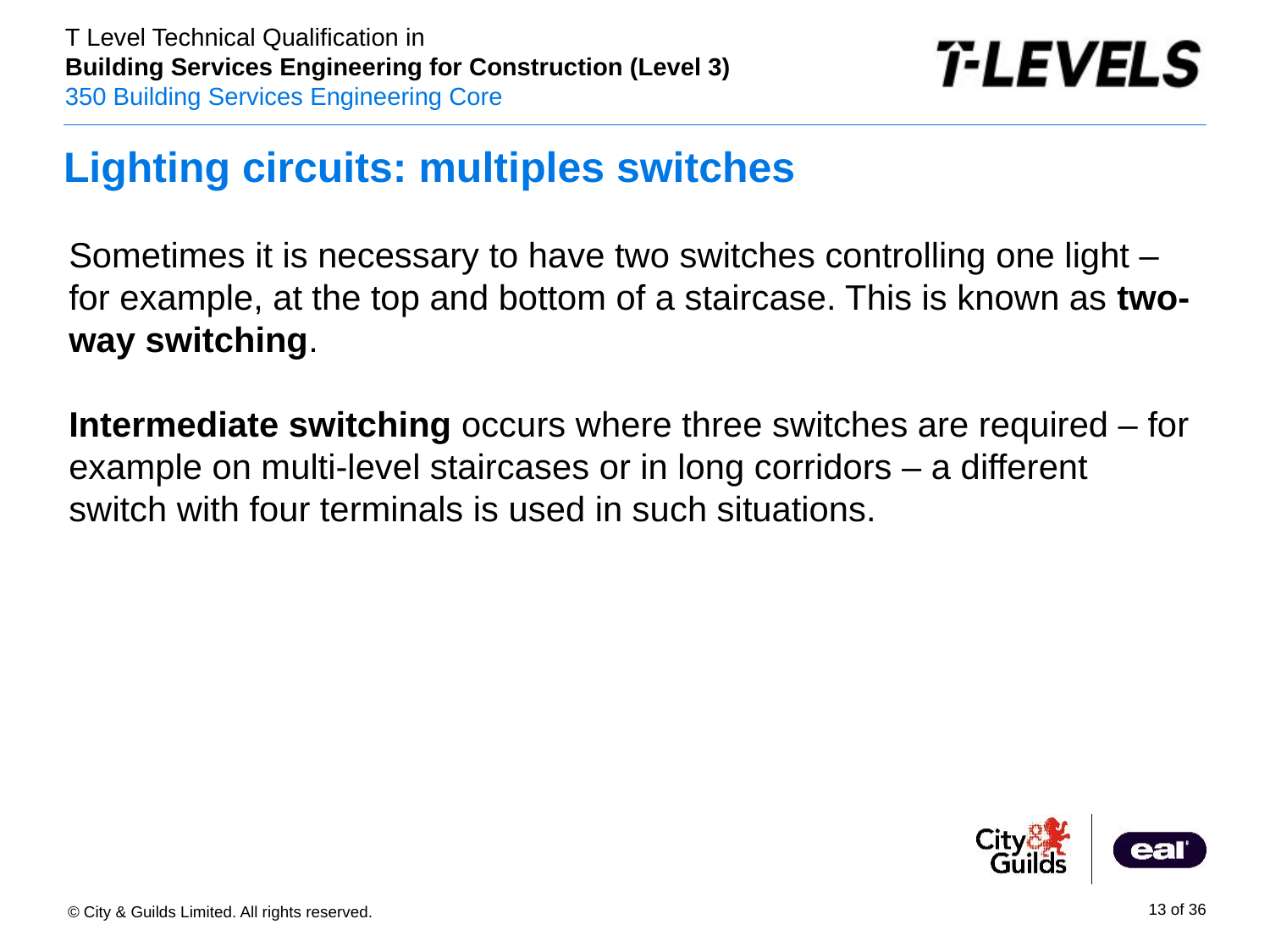

# Lighting circuits: multiples switches
Sometimes it is necessary to have two switches controlling one light –for example, at the top and bottom of a staircase. This is known as two-way switching.

Intermediate switching occurs where three switches are required – for example on multi-level staircases or in long corridors – a different switch with four terminals is used in such situations.